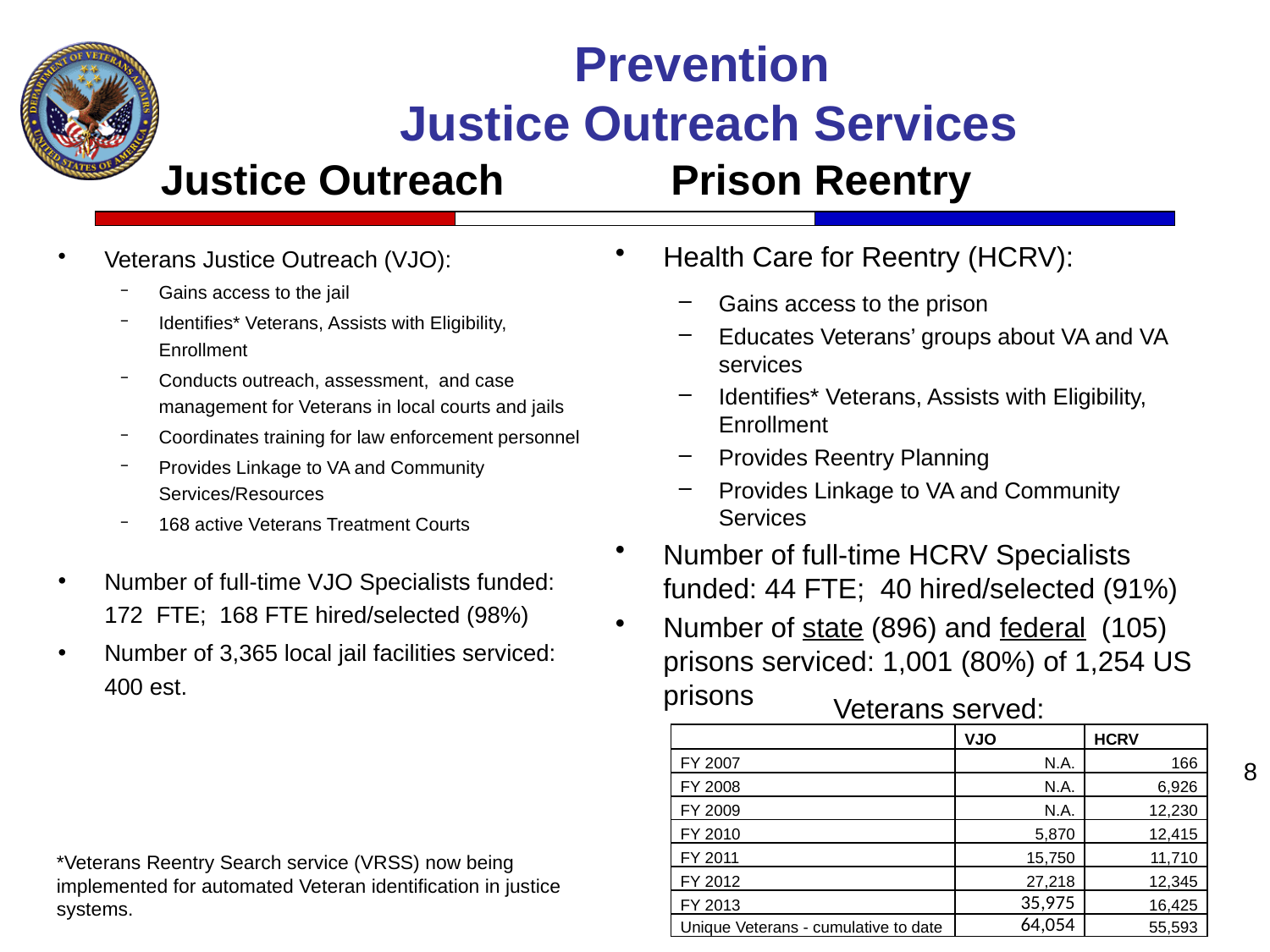

# Prevention Justice Outreach Services
Prison Reentry
Justice Outreach
Veterans Justice Outreach (VJO):
Gains access to the jail
Identifies* Veterans, Assists with Eligibility, Enrollment
Conducts outreach, assessment,  and case management for Veterans in local courts and jails
Coordinates training for law enforcement personnel
Provides Linkage to VA and Community Services/Resources
168 active Veterans Treatment Courts

Number of full-time VJO Specialists funded:  172  FTE;  168 FTE hired/selected (98%)
Number of 3,365 local jail facilities serviced:  400 est.

Health Care for Reentry (HCRV):
Gains access to the prison
Educates Veterans’ groups about VA and VA services
Identifies* Veterans, Assists with Eligibility, Enrollment
Provides Reentry Planning
Provides Linkage to VA and Community Services
Number of full-time HCRV Specialists funded: 44 FTE;  40 hired/selected (91%)
Number of state (896) and federal  (105) prisons serviced: 1,001 (80%) of 1,254 US prisons

| Veterans served: |  |  |
| --- | --- | --- |
|  | VJO | HCRV |
| FY 2007 | N.A. | 166 |
| FY 2008 | N.A. | 6,926 |
| FY 2009 | N.A. | 12,230 |
| FY 2010 | 5,870 | 12,415 |
| FY 2011 | 15,750 | 11,710 |
| FY 2012 | 27,218 | 12,345 |
| FY 2013 | 35,975 | 16,425 |
| Unique Veterans - cumulative to date | 64,054 | 55,593 |
8
*Veterans Reentry Search service (VRSS) now being implemented for automated Veteran identification in justice systems.